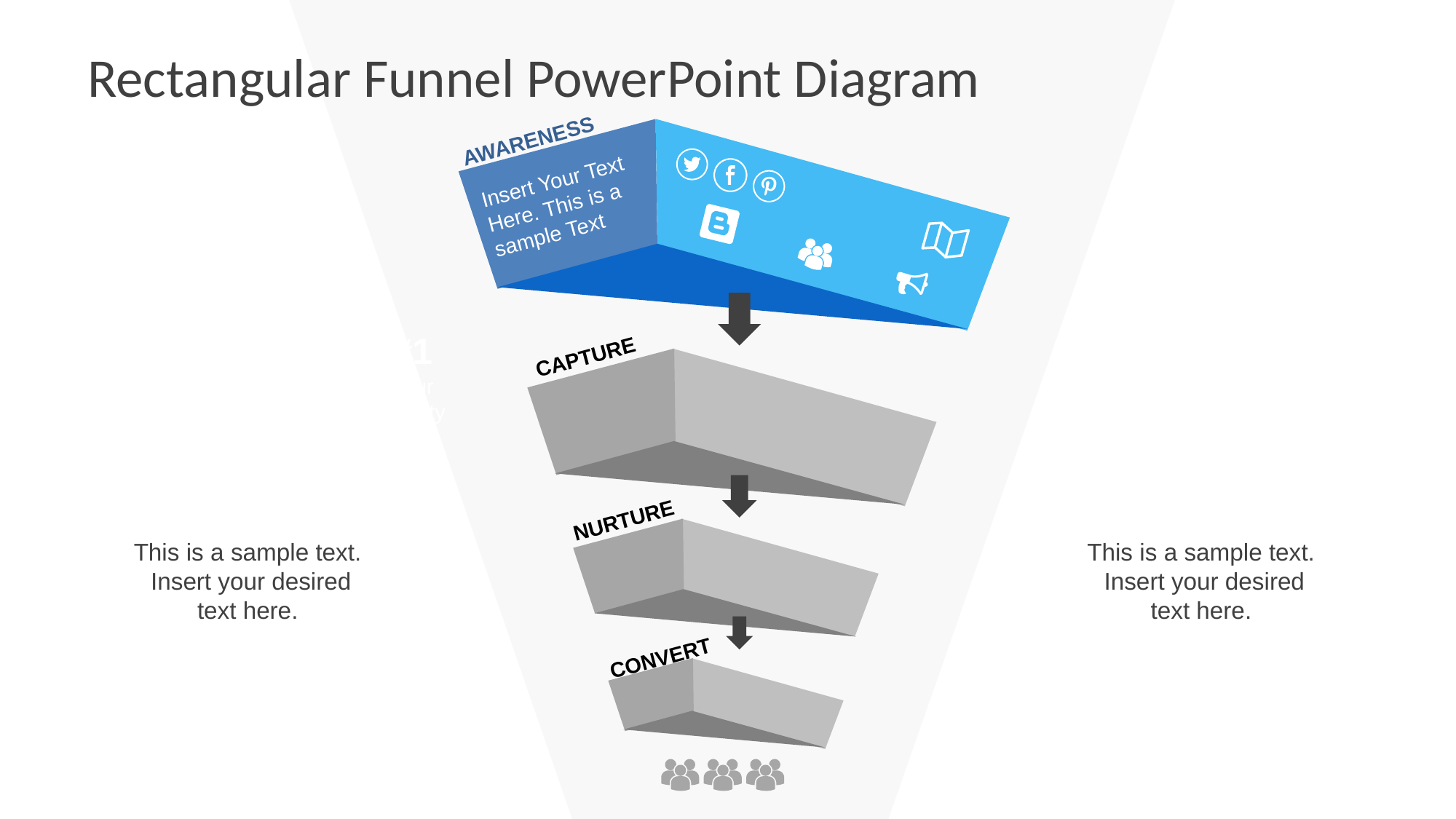

# Rectangular Funnel PowerPoint Diagram

AWARENESS

Insert Your Text Here. This is a sample Text

#1
CAPTURE

Your
Priority

NURTURE

This is a sample text.  Insert your desired text here.
This is a sample text.  Insert your desired text here.

CONVERT